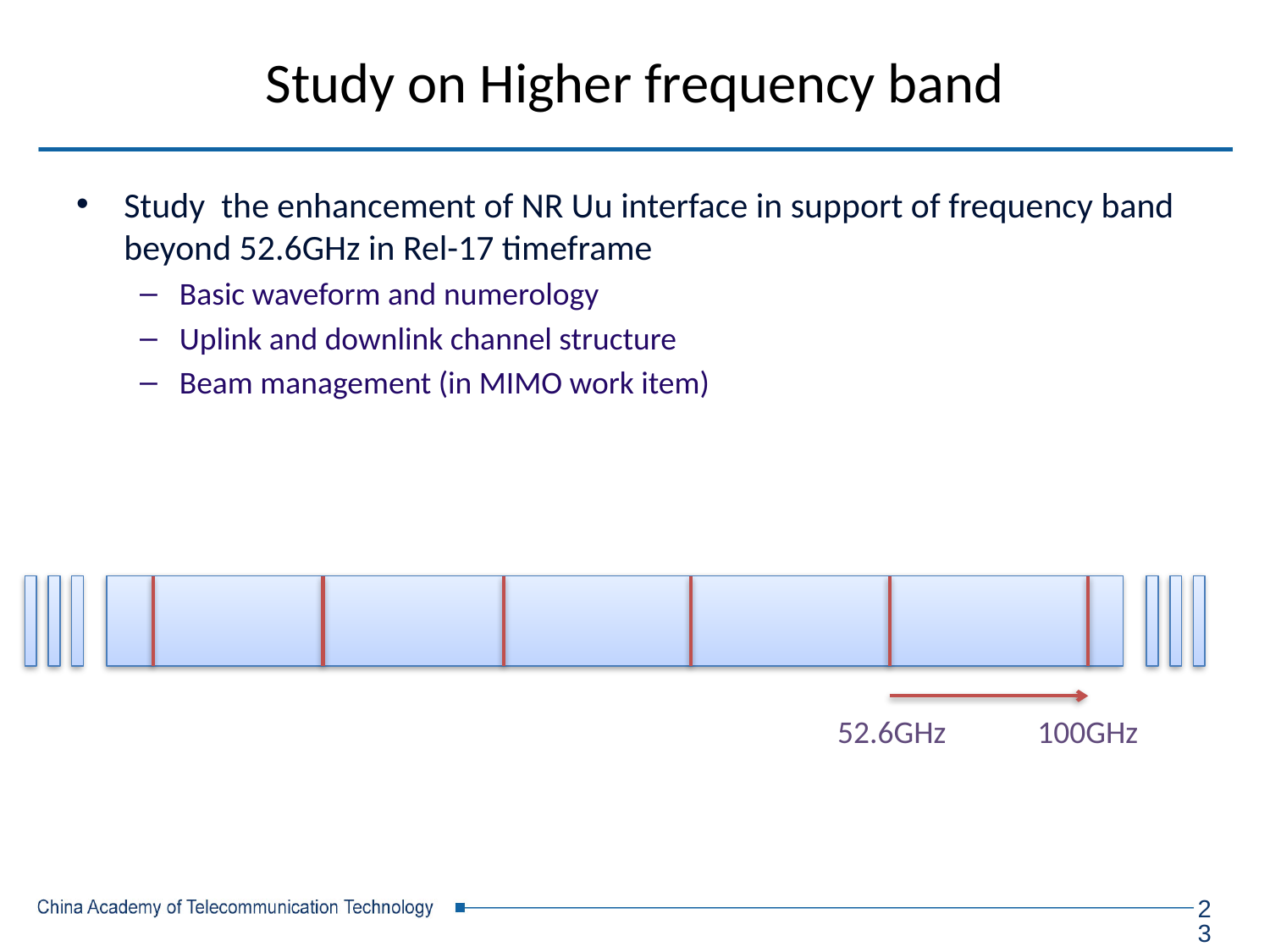

# Study on Higher frequency band
Study  the enhancement of NR Uu interface in support of frequency band beyond 52.6GHz in Rel-17 timeframe
Basic waveform and numerology
Uplink and downlink channel structure
Beam management (in MIMO work item)

52.6GHz
100GHz
23